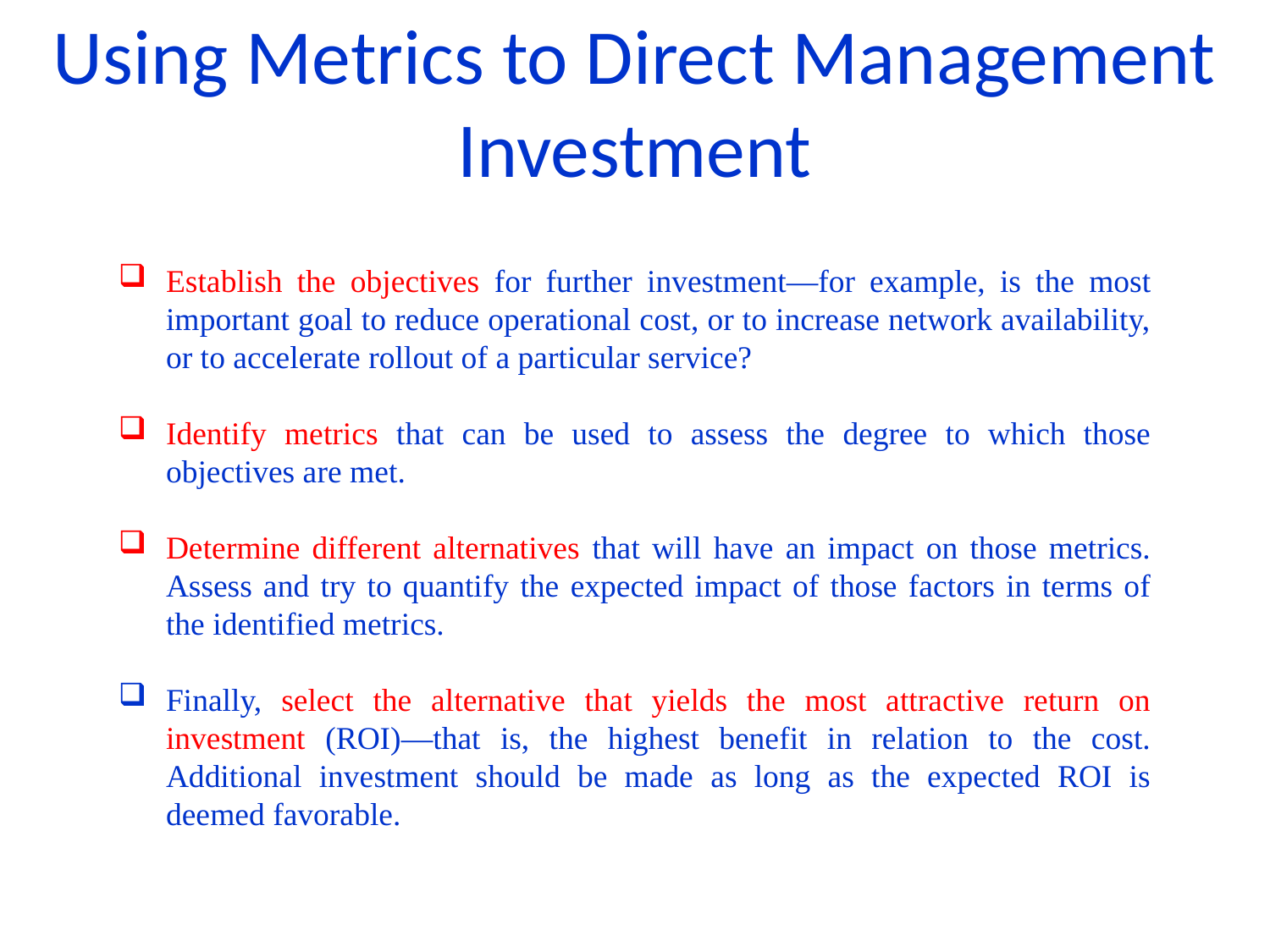

Using Metrics to Direct Management Investment
Establish the objectives for further investment—for example, is the most important goal to reduce operational cost, or to increase network availability, or to accelerate rollout of a particular service?

Identify metrics that can be used to assess the degree to which those objectives are met.

Determine different alternatives that will have an impact on those metrics. Assess and try to quantify the expected impact of those factors in terms of the identified metrics.

Finally, select the alternative that yields the most attractive return on investment (ROI)—that is, the highest benefit in relation to the cost. Additional investment should be made as long as the expected ROI is deemed favorable.